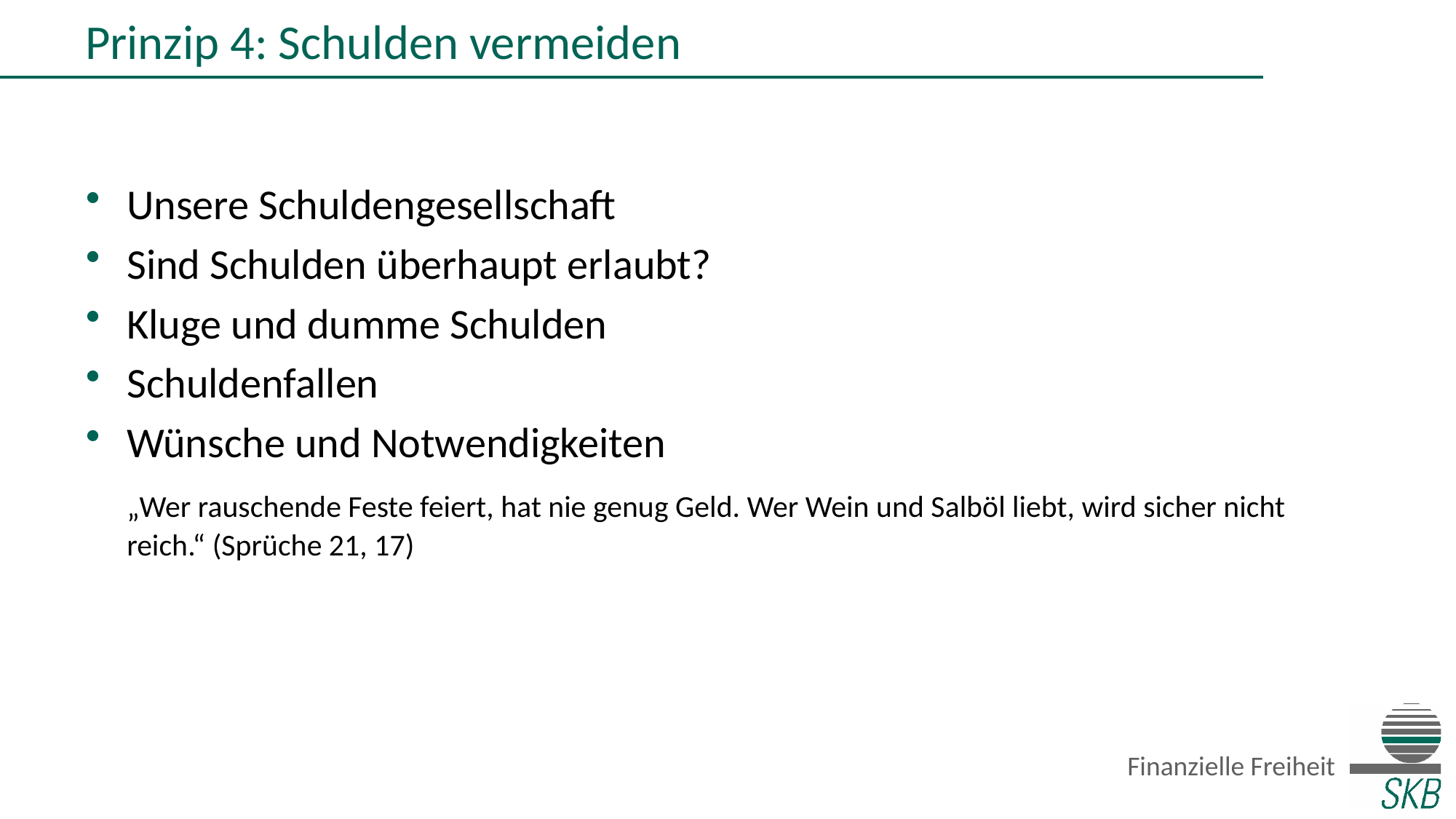

Prinzip 4: Schulden vermeiden
Unsere Schuldengesellschaft
Sind Schulden überhaupt erlaubt?
Kluge und dumme Schulden
Schuldenfallen
Wünsche und Notwendigkeiten
	„Wer rauschende Feste feiert, hat nie genug Geld. Wer Wein und Salböl liebt, wird sicher nicht reich.“ (Sprüche 21, 17)